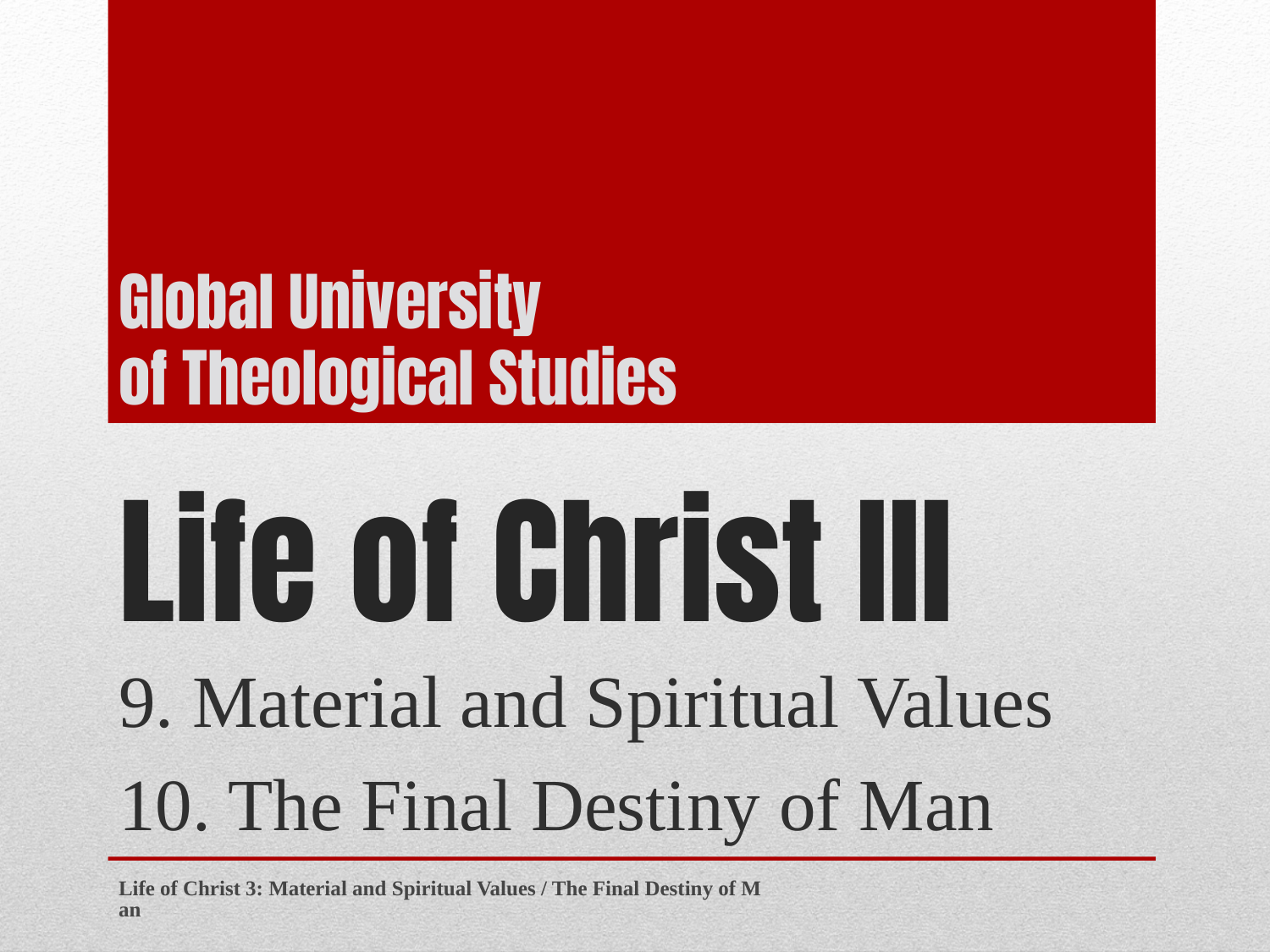

Global University
of Theological Studies
# Life of Christ III
9. Material and Spiritual Values
10. The Final Destiny of Man
Life of Christ 3: Material and Spiritual Values / The Final Destiny of Man